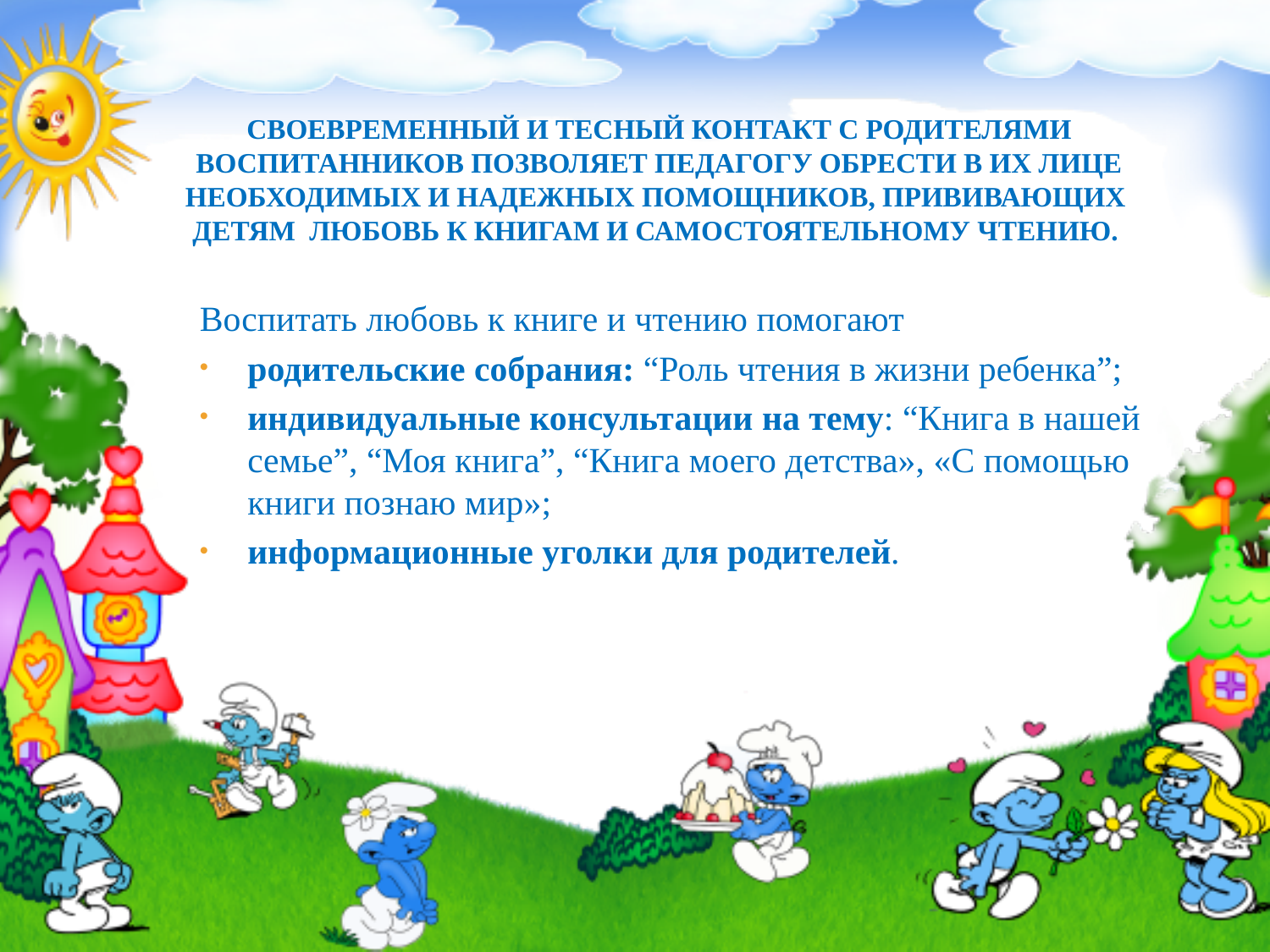

Своевременный и тесный контакт с родителями воспитанников позволяет педагогу обрести в их лице необходимых и надежных помощников, прививающих  детям  любовь к книгам и самостоятельному чтению.
Воспитать любовь к книге и чтению помогают
родительские собрания: “Роль чтения в жизни ребенка”;
индивидуальные консультации на тему: “Книга в нашей семье”, “Моя книга”, “Книга моего детства», «С помощью книги познаю мир»;
информационные уголки для родителей.